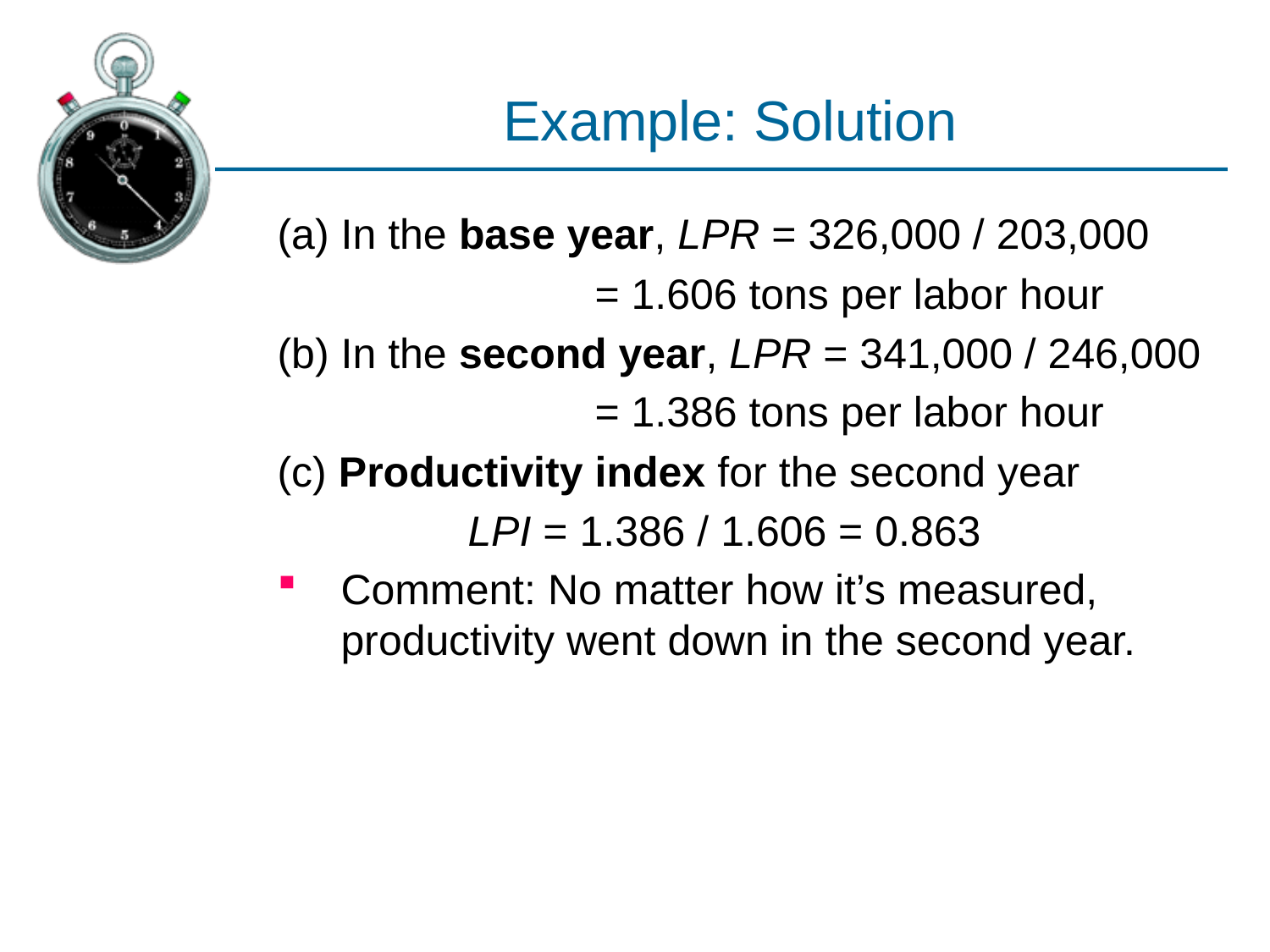

# Example: Solution
(a) In the base year, LPR = 326,000 / 203,000
			= 1.606 tons per labor hour
(b) In the second year, LPR = 341,000 / 246,000
			= 1.386 tons per labor hour
(c) Productivity index for the second year
		LPI = 1.386 / 1.606 = 0.863
Comment: No matter how it’s measured, productivity went down in the second year.